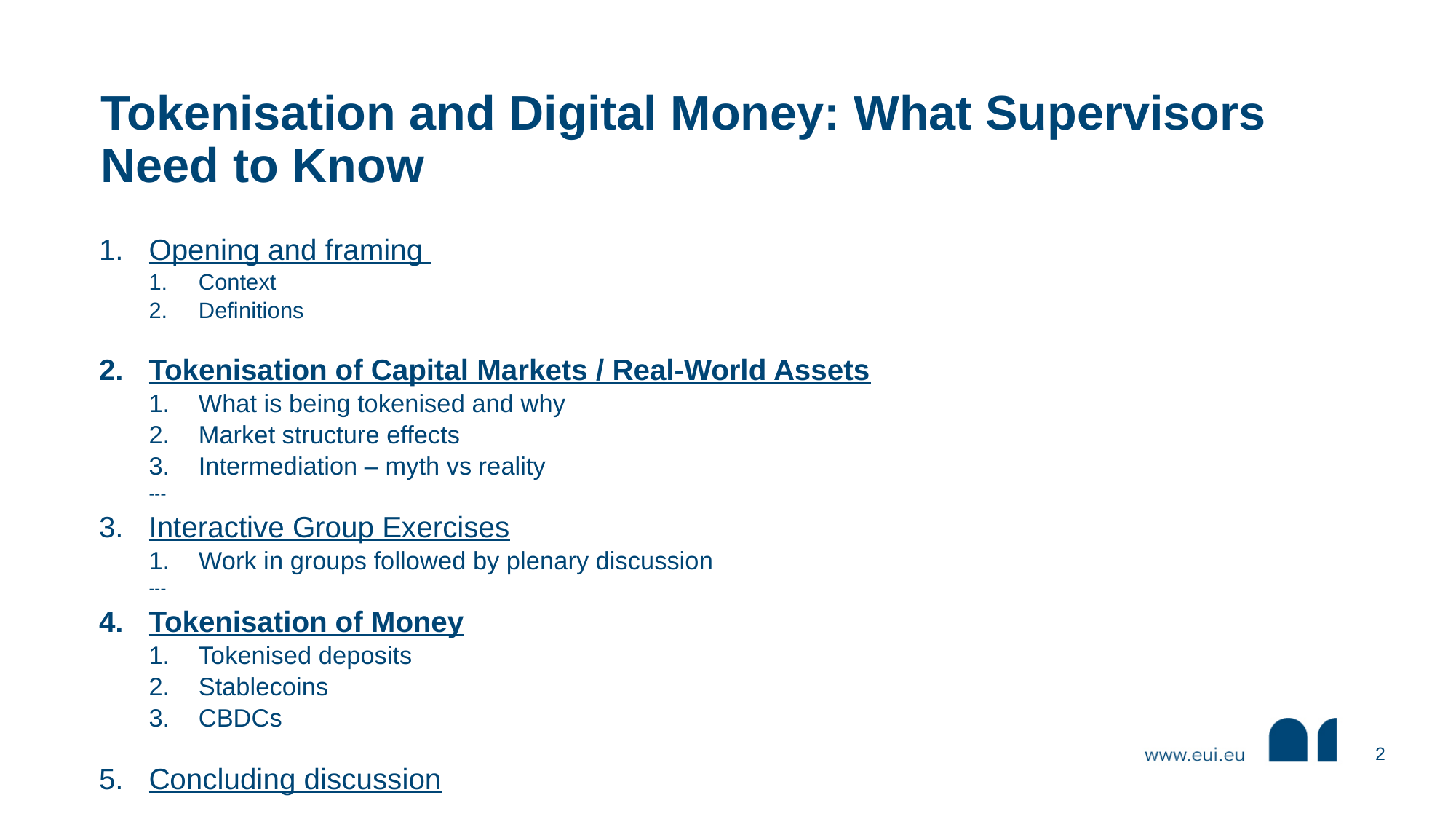

# Tokenisation and Digital Money: What Supervisors Need to Know
Opening and framing
Context
Definitions

Tokenisation of Capital Markets / Real-World Assets
What is being tokenised and why
Market structure effects
Intermediation – myth vs reality
---
Interactive Group Exercises
Work in groups followed by plenary discussion
---
Tokenisation of Money
Tokenised deposits
Stablecoins
CBDCs

Concluding discussion
2